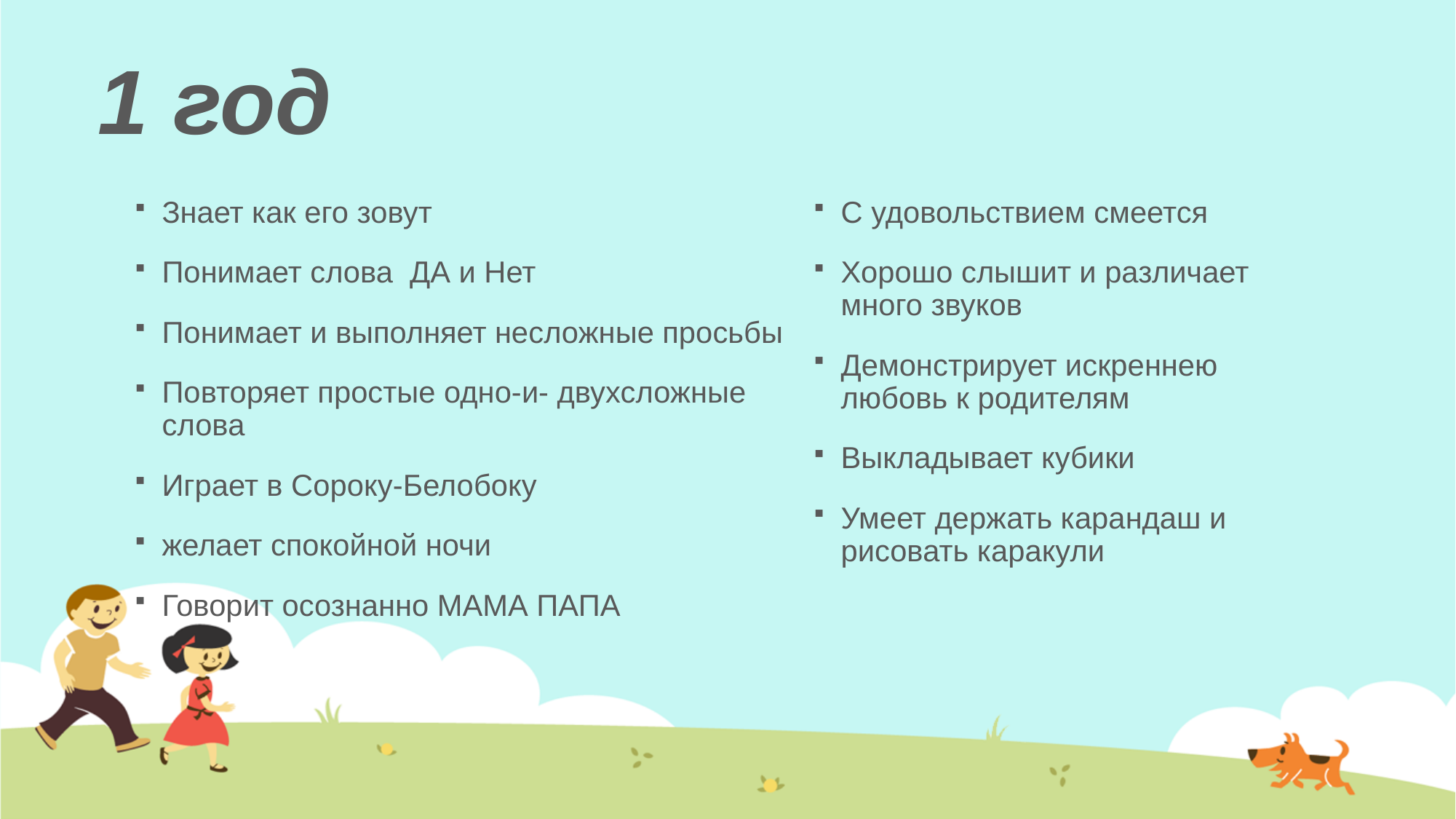

# 1 год
Знает как его зовут
Понимает слова  ДА и Нет
Понимает и выполняет несложные просьбы
Повторяет простые одно-и- двухсложные слова
Играет в Сороку-Белобоку
желает спокойной ночи
Говорит осознанно МАМА ПАПА

С удовольствием смеется
Хорошо слышит и различает много звуков
Демонстрирует искреннею любовь к родителям
Выкладывает кубики
Умеет держать карандаш и рисовать каракули